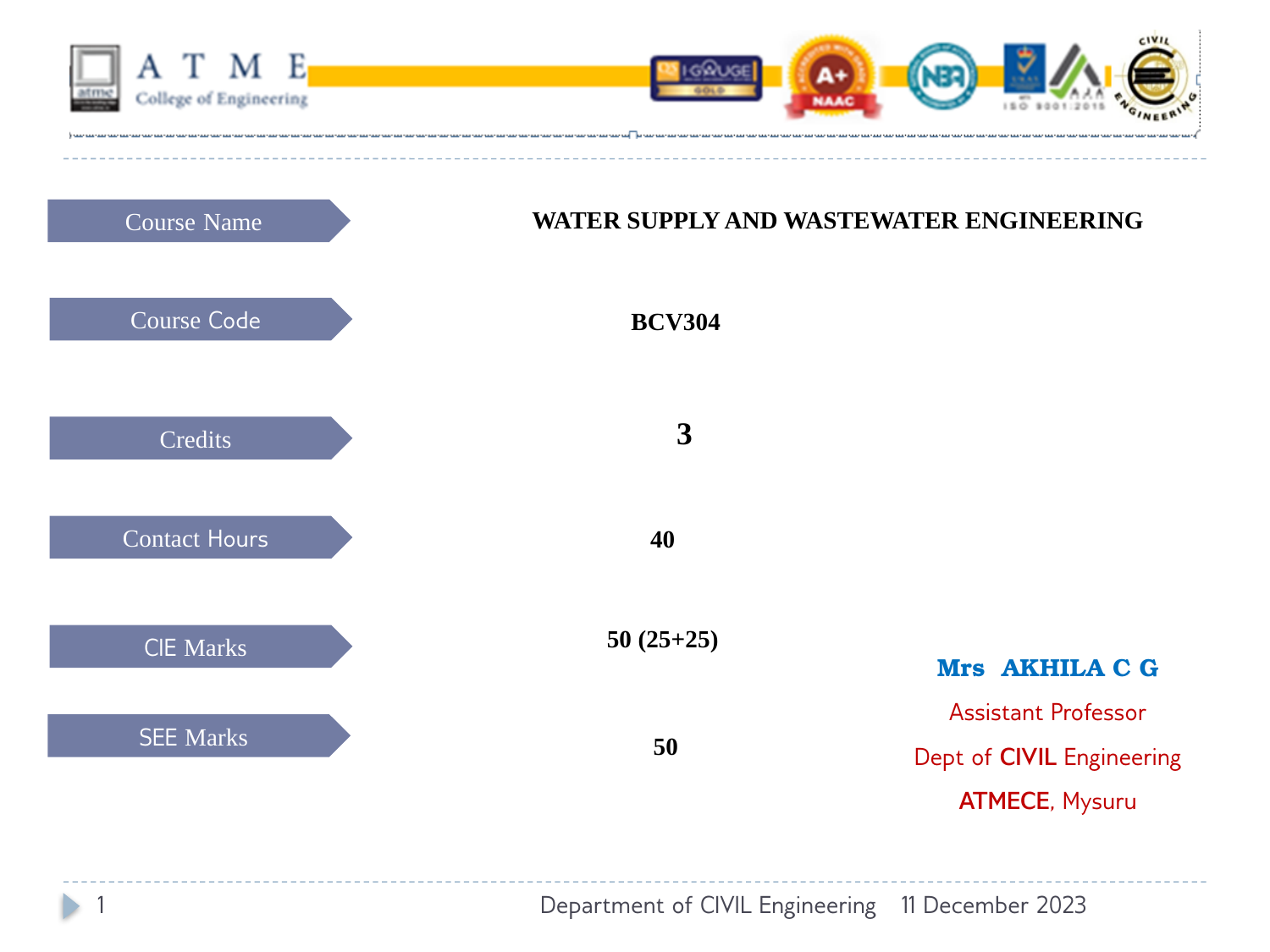

WATER SUPPLY AND WASTEWATER ENGINEERING
Course Name
BCV304
Course Code
3
Credits
40
Contact Hours
50 (25+25)
CIE Marks
Mrs  AKHILA C G
Assistant Professor
Dept of CIVIL Engineering
ATMECE, Mysuru
50
SEE Marks
1
Department of CIVIL Engineering
11 December 2023